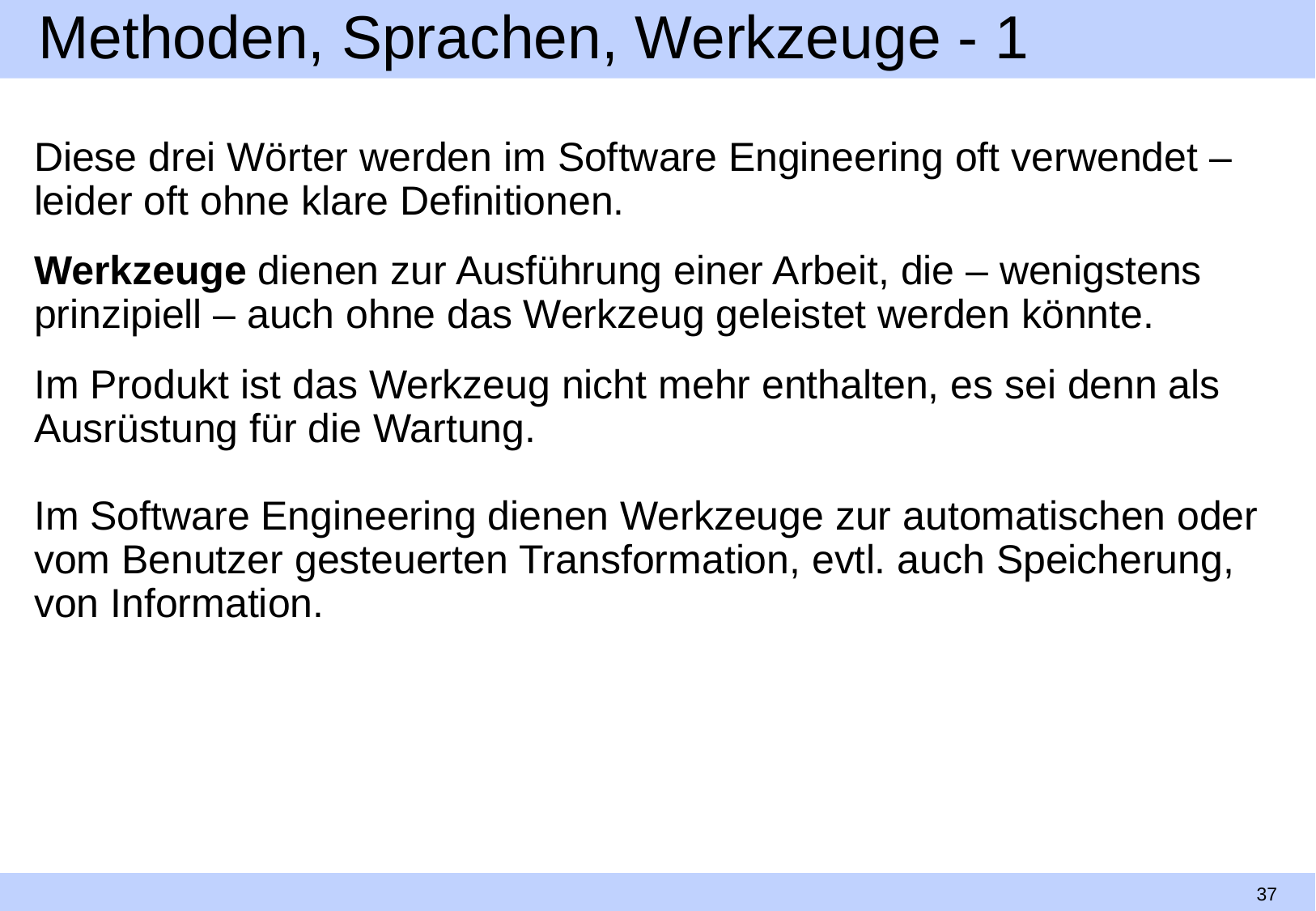

# Methoden, Sprachen, Werkzeuge - 1
Diese drei Wörter werden im Software Engineering oft verwendet –  leider oft ohne klare Definitionen.
Werkzeuge dienen zur Ausführung einer Arbeit, die – wenigstens prinzipiell – auch ohne das Werkzeug geleistet werden könnte.
Im Produkt ist das Werkzeug nicht mehr enthalten, es sei denn als Ausrüstung für die Wartung.
Im Software Engineering dienen Werkzeuge zur automatischen oder vom Benutzer gesteuerten Transformation, evtl. auch Speicherung, von Information.
37